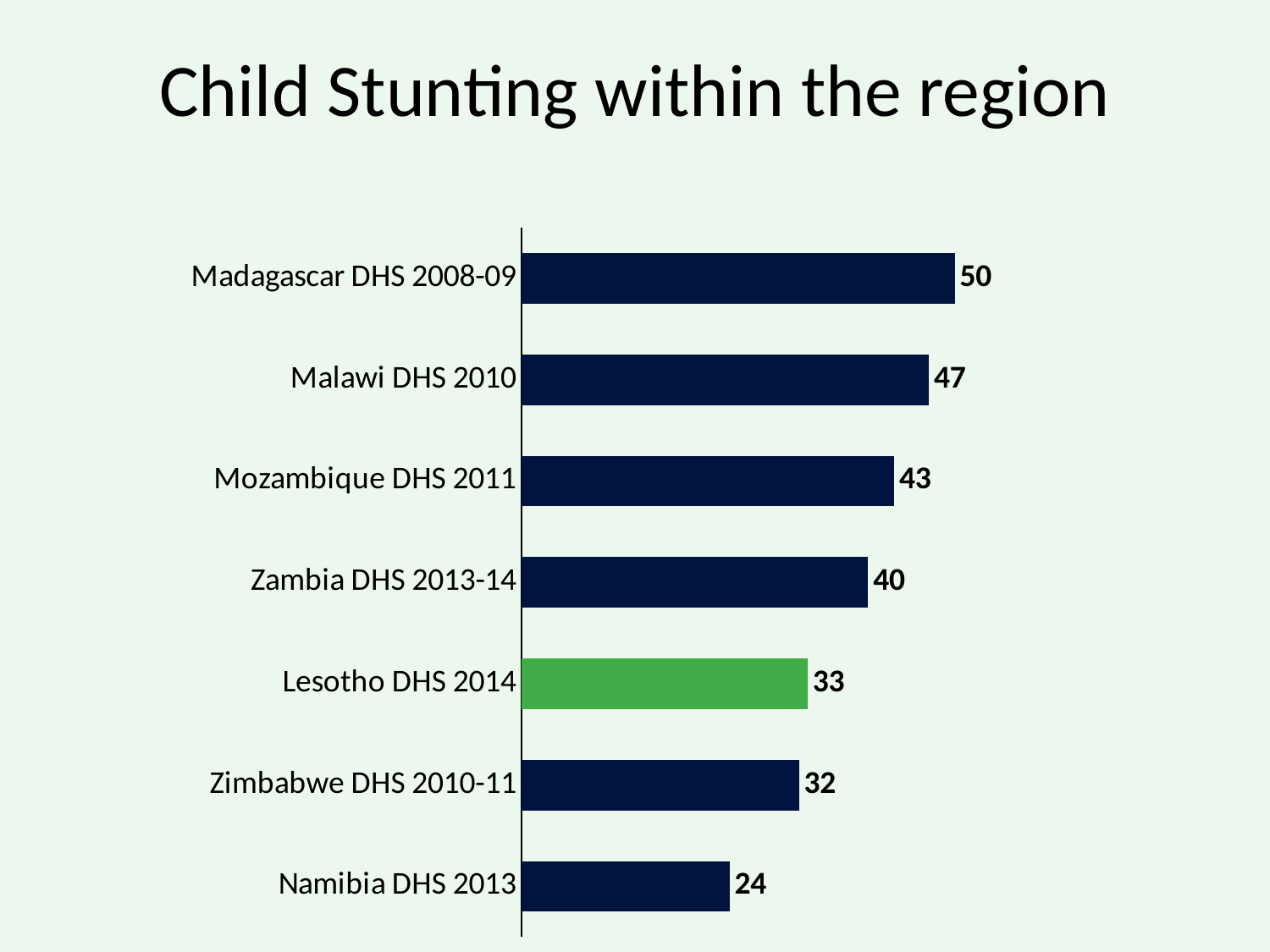

# Child Stunting within the region

### Chart

| Category | Column1 |
|---|---|
| Namibia DHS 2013 | 24.0 |
| Zimbabwe DHS 2010-11 | 32.0 |
| Lesotho DHS 2014 | 33.0 |
| Zambia DHS 2013-14 | 40.0 |
| Mozambique DHS 2011 | 43.0 |
| Malawi DHS 2010 | 47.0 |
| Madagascar DHS 2008-09 | 50.0 |